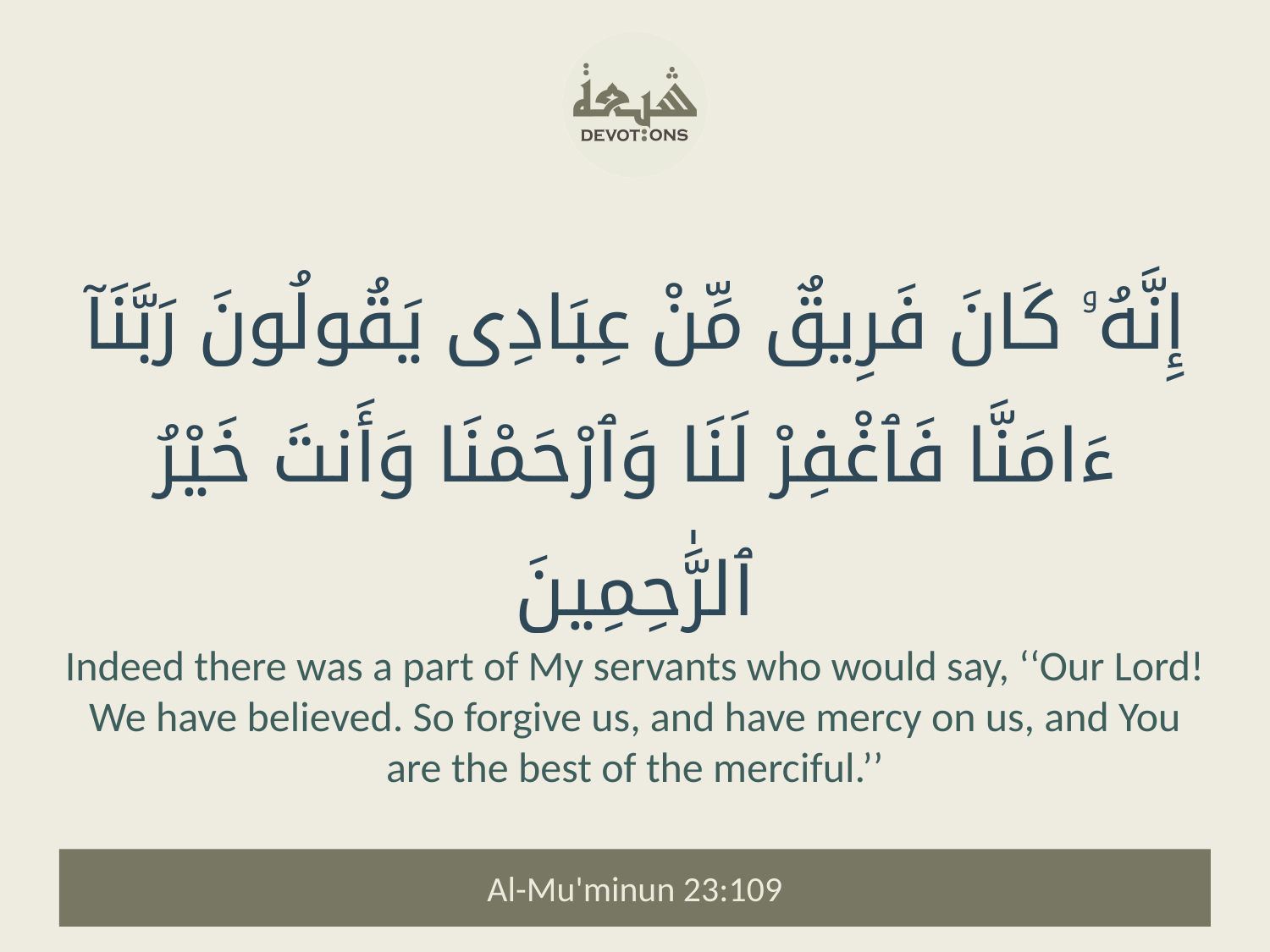

إِنَّهُۥ كَانَ فَرِيقٌ مِّنْ عِبَادِى يَقُولُونَ رَبَّنَآ ءَامَنَّا فَٱغْفِرْ لَنَا وَٱرْحَمْنَا وَأَنتَ خَيْرُ ٱلرَّٰحِمِينَ
Indeed there was a part of My servants who would say, ‘‘Our Lord! We have believed. So forgive us, and have mercy on us, and You are the best of the merciful.’’
Al-Mu'minun 23:109